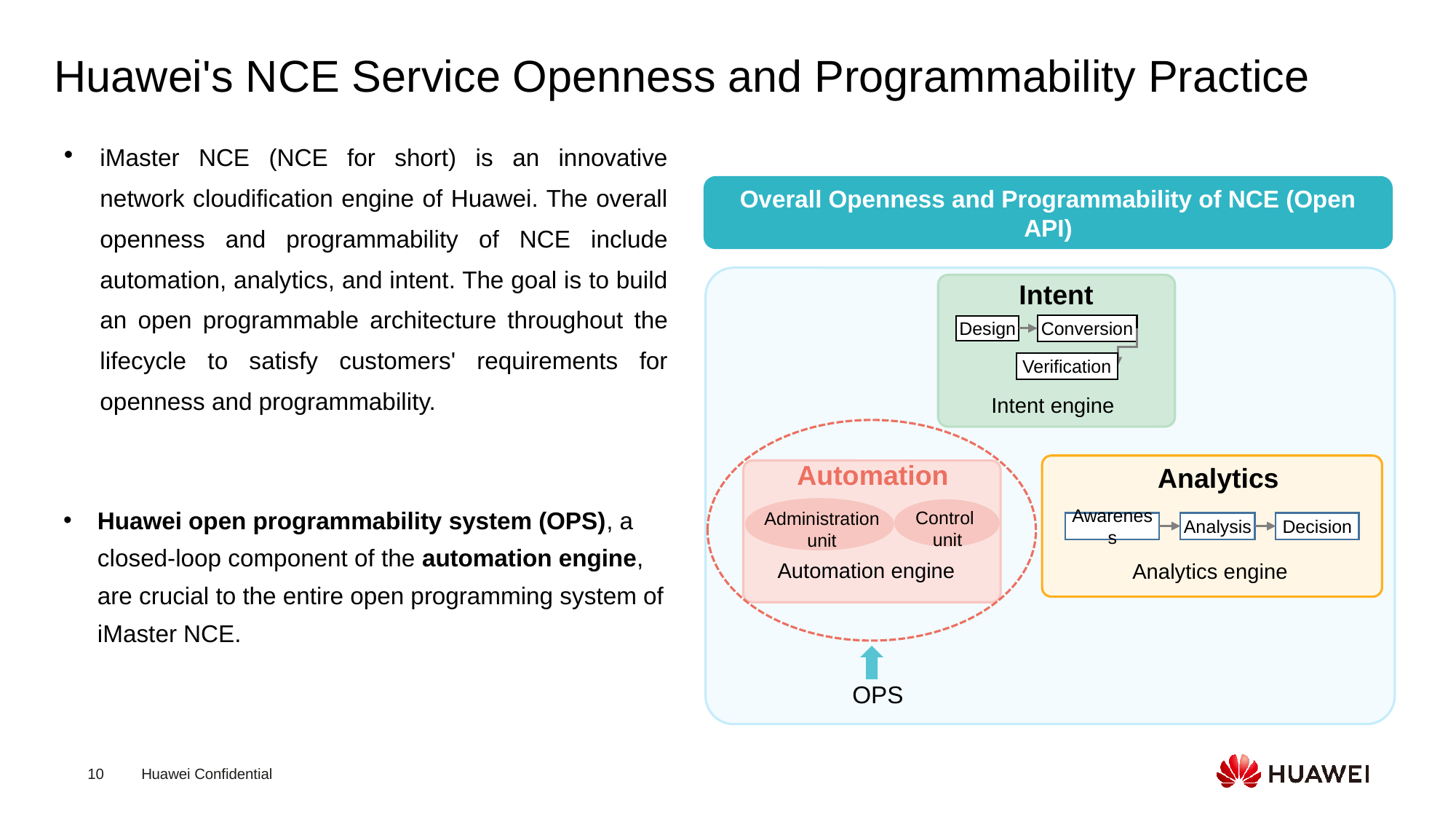

# Huawei's NCE Service Openness and Programmability Practice
iMaster NCE (NCE for short) is an innovative network cloudification engine of Huawei. The overall openness and programmability of NCE include automation, analytics, and intent. The goal is to build an open programmable architecture throughout the lifecycle to satisfy customers' requirements for openness and programmability.

Overall Openness and Programmability of NCE (Open API)

Intent

Conversion
Design
Verification
Intent engine

Automation

Automation engine
Analytics

Awareness
Analysis
Decision
Analytics engine

Administration unit

Control
unit

OPS
Huawei open programmability system (OPS), a closed-loop component of the automation engine, are crucial to the entire open programming system of iMaster NCE.